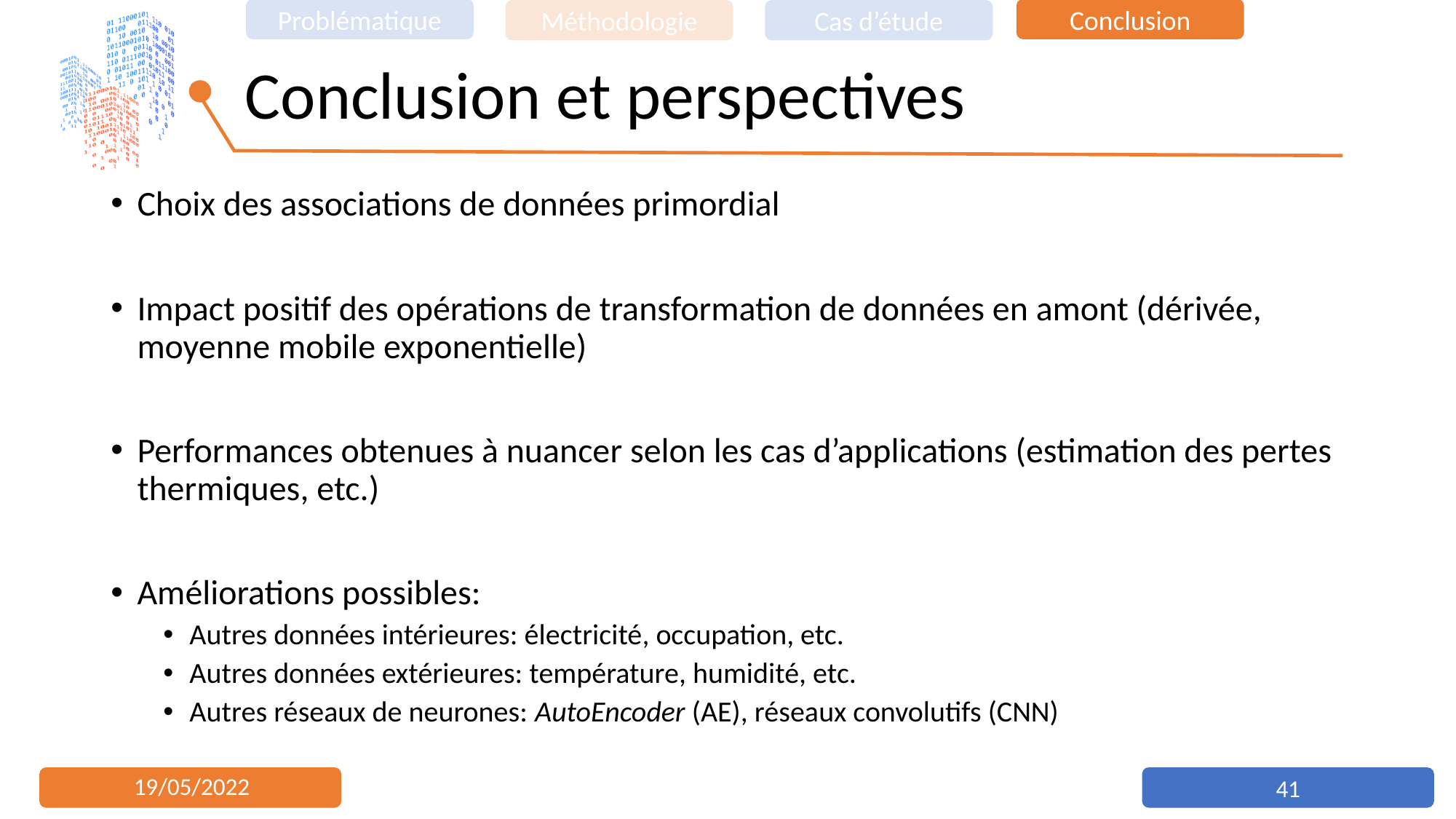

Méthodologie
Cas d’étude
Problématique
Conclusion
# Conclusion et perspectives
Choix des associations de données primordial

Impact positif des opérations de transformation de données en amont (dérivée, moyenne mobile exponentielle)

Performances obtenues à nuancer selon les cas d’applications (estimation des pertes thermiques, etc.)

Améliorations possibles:
Autres données intérieures: électricité, occupation, etc.
Autres données extérieures: température, humidité, etc.
Autres réseaux de neurones: AutoEncoder (AE), réseaux convolutifs (CNN)
19/05/2022
41